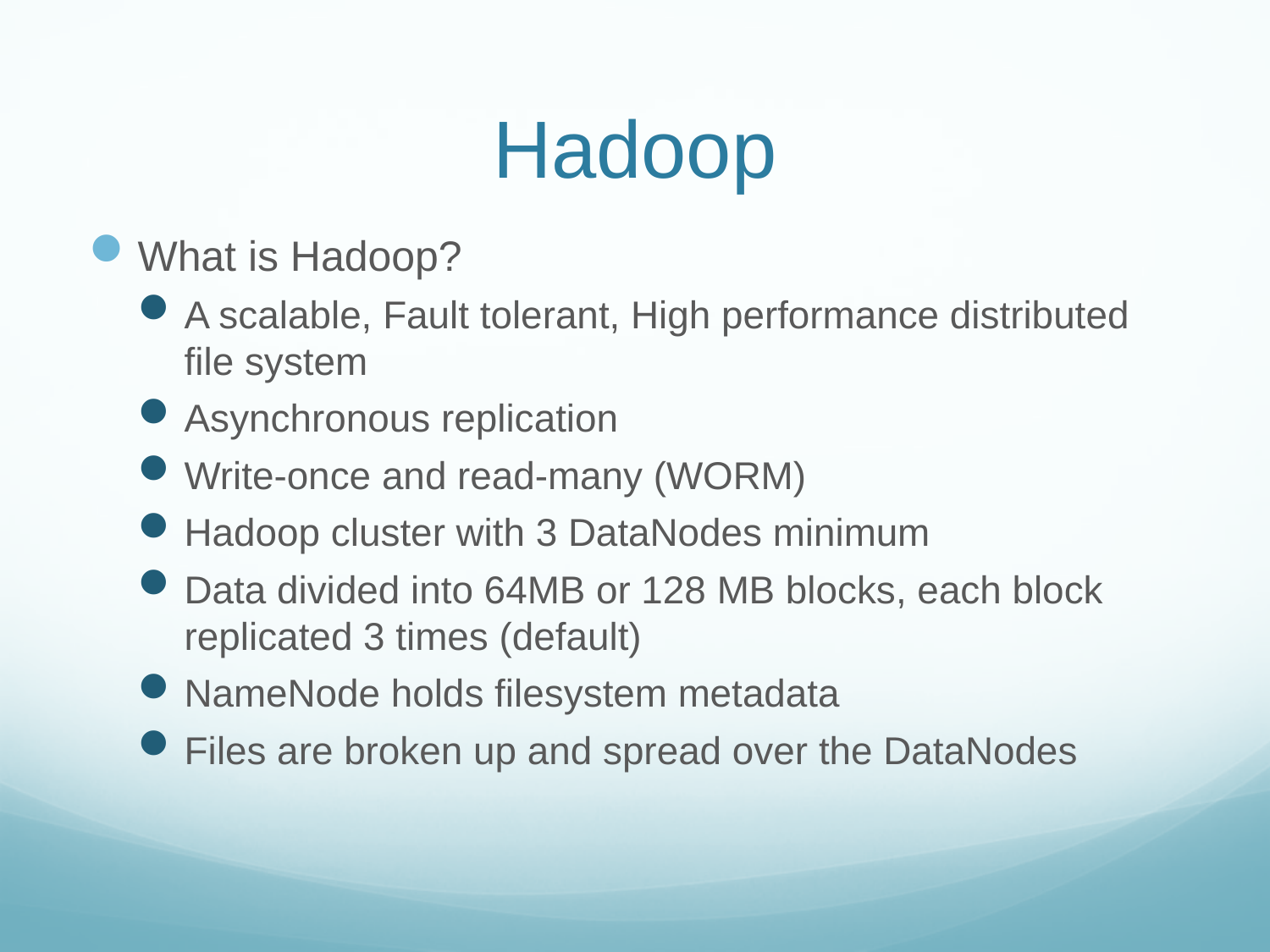

# Hadoop
What is Hadoop?
A scalable, Fault tolerant, High performance distributed file system
Asynchronous replication
Write-once and read-many (WORM)
Hadoop cluster with 3 DataNodes minimum
Data divided into 64MB or 128 MB blocks, each block replicated 3 times (default)
NameNode holds filesystem metadata
Files are broken up and spread over the DataNodes